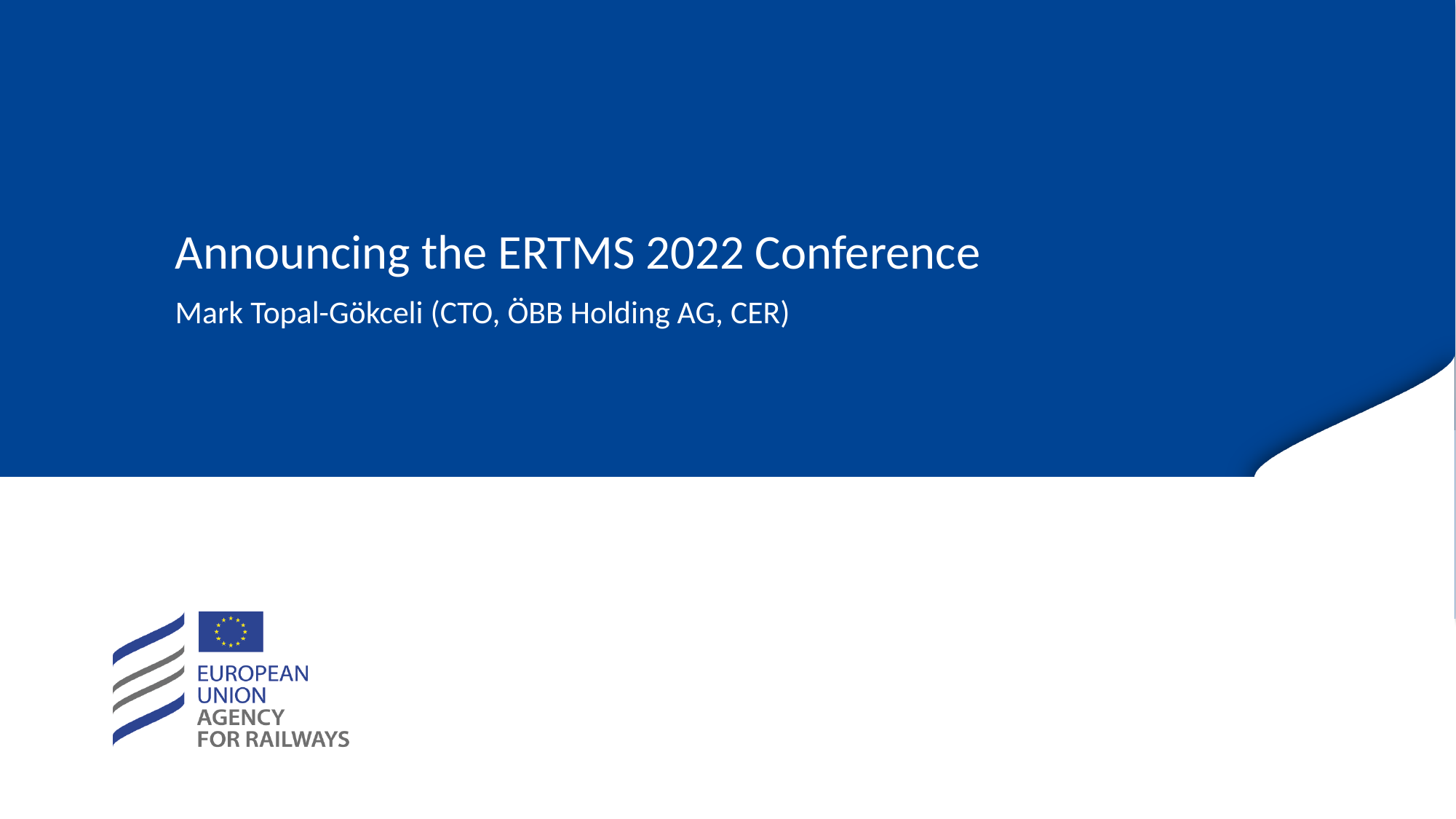

# Announcing the ERTMS 2022 Conference
Mark Topal-Gökceli (CTO, ÖBB Holding AG, CER)